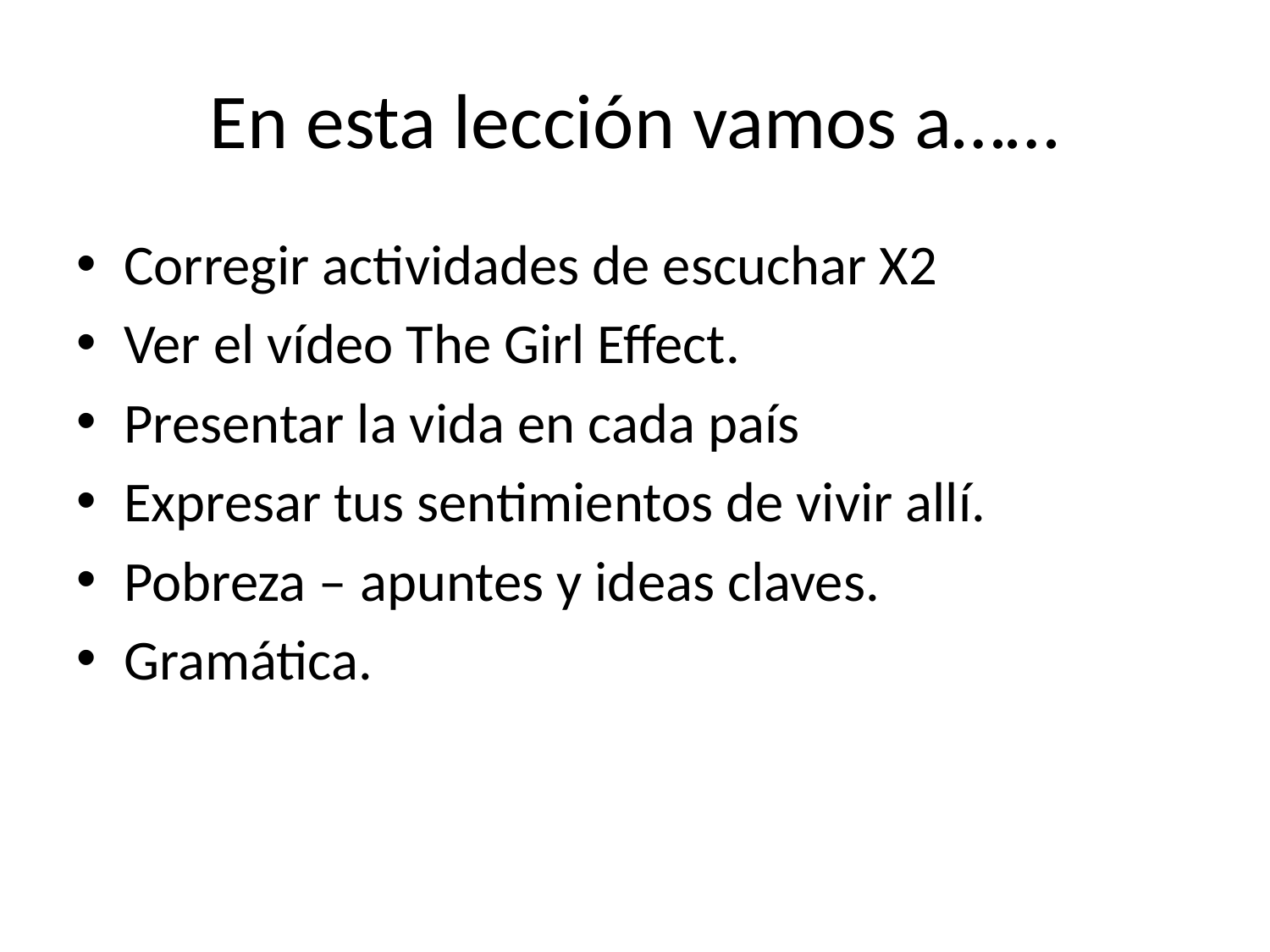

# En esta lección vamos a……
Corregir actividades de escuchar X2
Ver el vídeo The Girl Effect.
Presentar la vida en cada país
Expresar tus sentimientos de vivir allí.
Pobreza – apuntes y ideas claves.
Gramática.